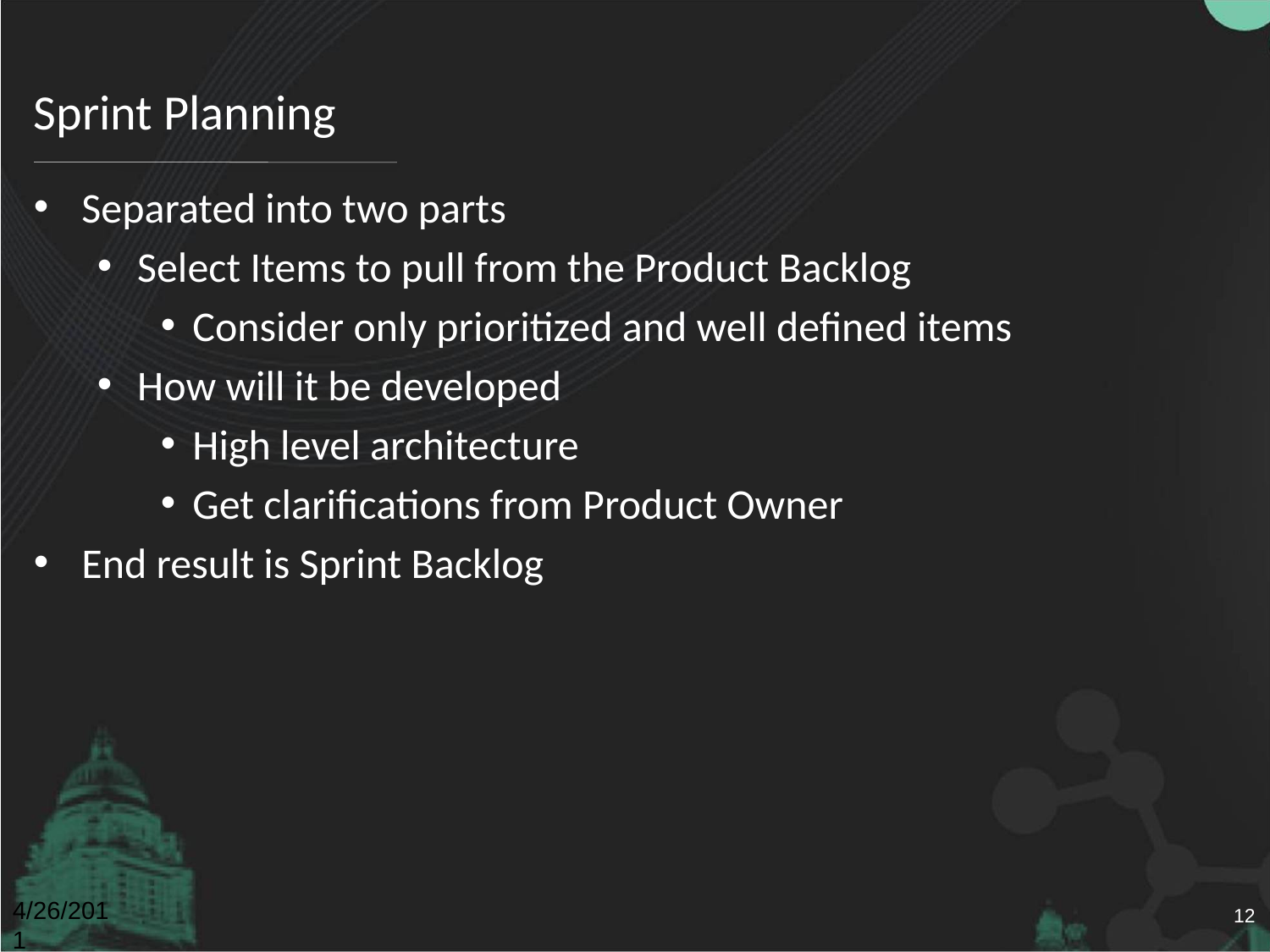

# Sprint Planning
Separated into two parts
Select Items to pull from the Product Backlog
Consider only prioritized and well defined items
How will it be developed
High level architecture
Get clarifications from Product Owner
End result is Sprint Backlog

4/26/2011
12